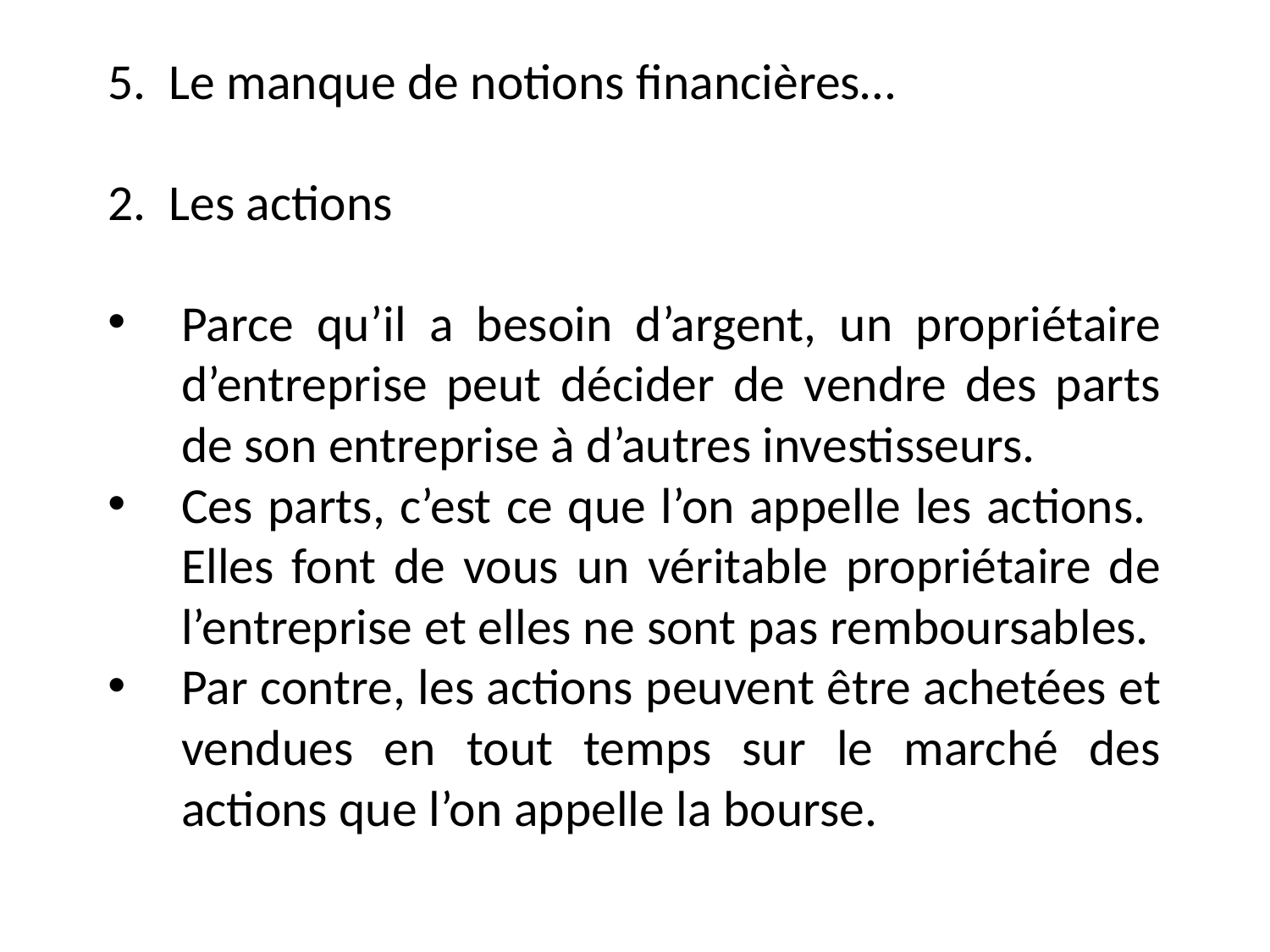

5.  Le manque de notions financières…

2.  Les actions

Parce qu’il a besoin d’argent, un propriétaire d’entreprise peut décider de vendre des parts de son entreprise à d’autres investisseurs.
Ces parts, c’est ce que l’on appelle les actions.  Elles font de vous un véritable propriétaire de l’entreprise et elles ne sont pas remboursables.
Par contre, les actions peuvent être achetées et vendues en tout temps sur le marché des actions que l’on appelle la bourse.